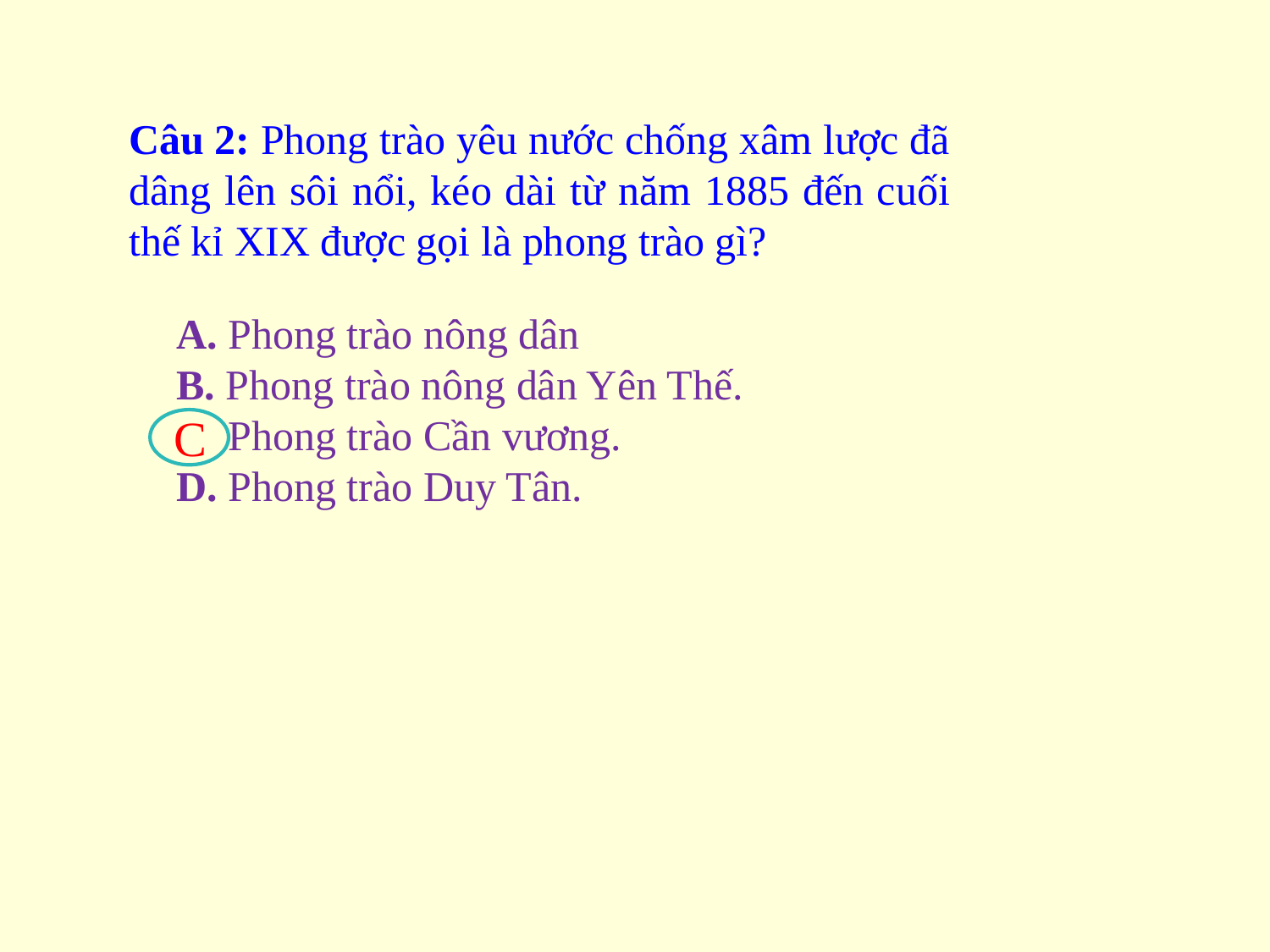

Câu 2: Phong trào yêu nước chống xâm lược đã dâng lên sôi nổi, kéo dài từ năm 1885 đến cuối thế kỉ XIX được gọi là phong trào gì?

   A. Phong trào nông dân
   B. Phong trào nông dân Yên Thế.
   C. Phong trào Cần vương.
   D. Phong trào Duy Tân.
C